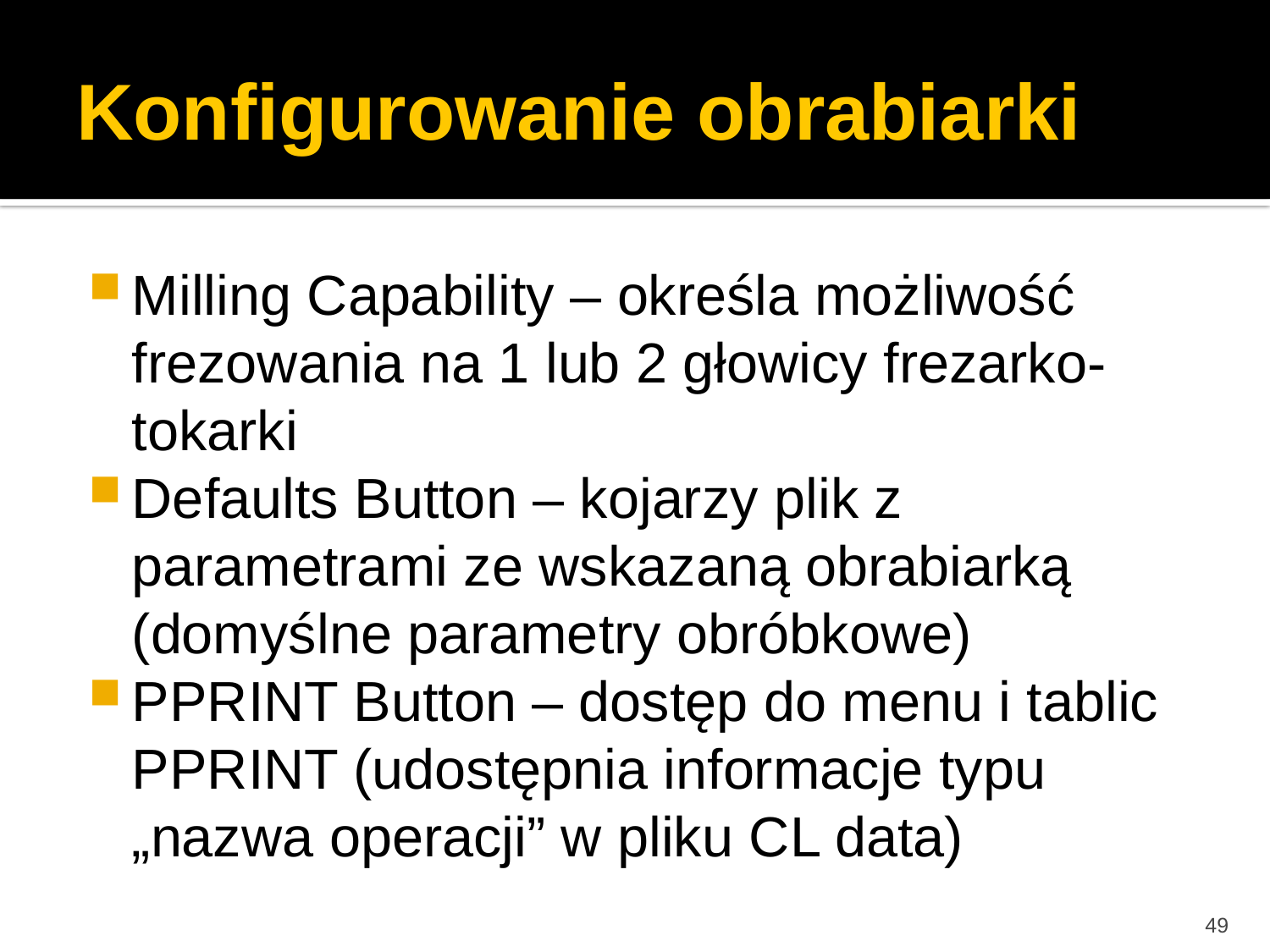

# Konfigurowanie obrabiarki
Milling Capability – określa możliwość frezowania na 1 lub 2 głowicy frezarko-tokarki
Defaults Button – kojarzy plik z parametrami ze wskazaną obrabiarką (domyślne parametry obróbkowe)
PPRINT Button – dostęp do menu i tablic PPRINT (udostępnia informacje typu „nazwa operacji” w pliku CL data)
49